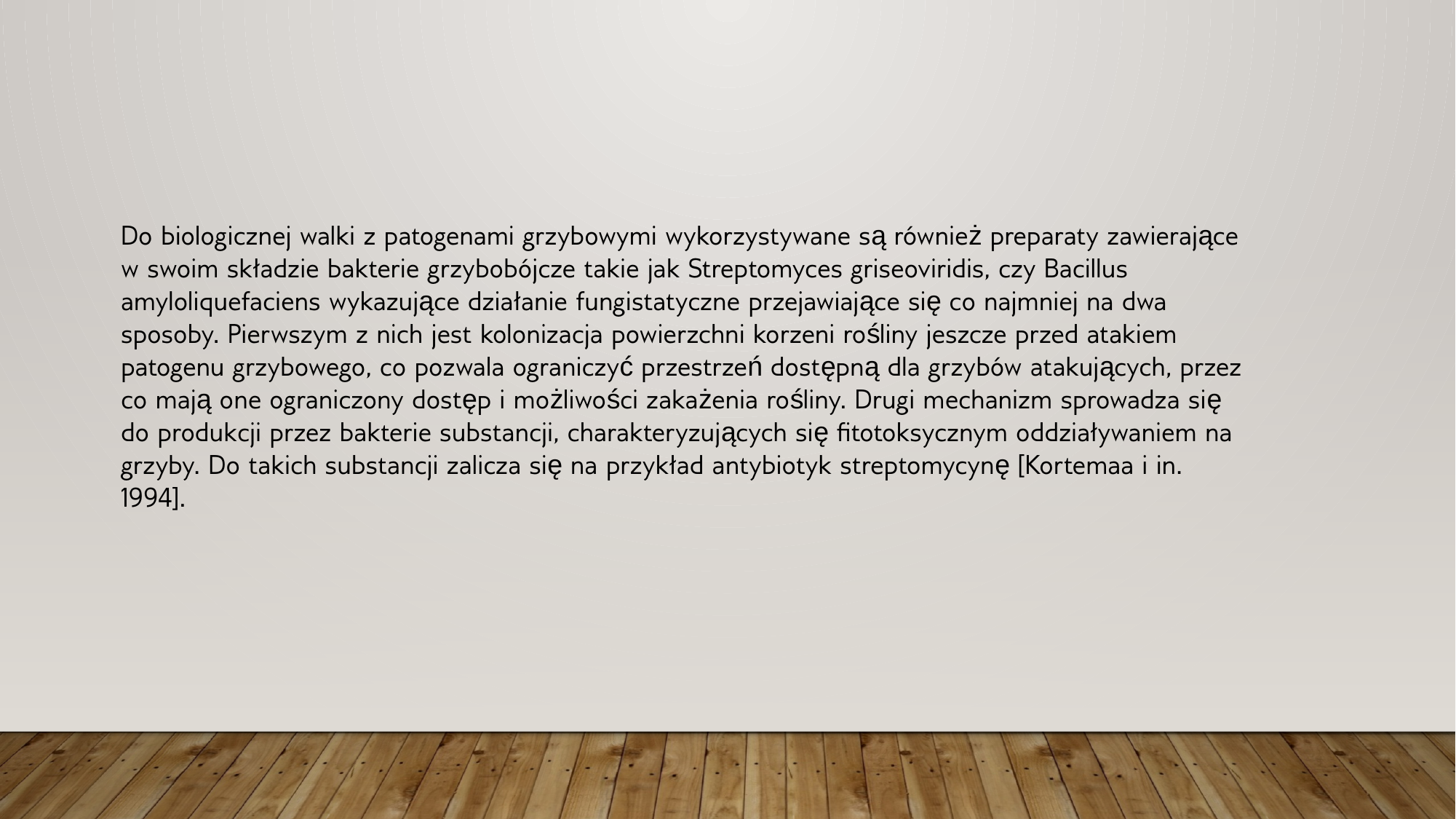

Do biologicznej walki z patogenami grzybowymi wykorzystywane są również preparaty zawierające w swoim składzie bakterie grzybobójcze takie jak Streptomyces griseoviridis, czy Bacillus amyloliquefaciens wykazujące działanie fungistatyczne przejawiające się co najmniej na dwa sposoby. Pierwszym z nich jest kolonizacja powierzchni korzeni rośliny jeszcze przed atakiem patogenu grzybowego, co pozwala ograniczyć przestrzeń dostępną dla grzybów atakujących, przez co mają one ograniczony dostęp i możliwości zakażenia rośliny. Drugi mechanizm sprowadza się do produkcji przez bakterie substancji, charakteryzujących się fitotoksycznym oddziaływaniem na grzyby. Do takich substancji zalicza się na przykład antybiotyk streptomycynę [Kortemaa i in. 1994].